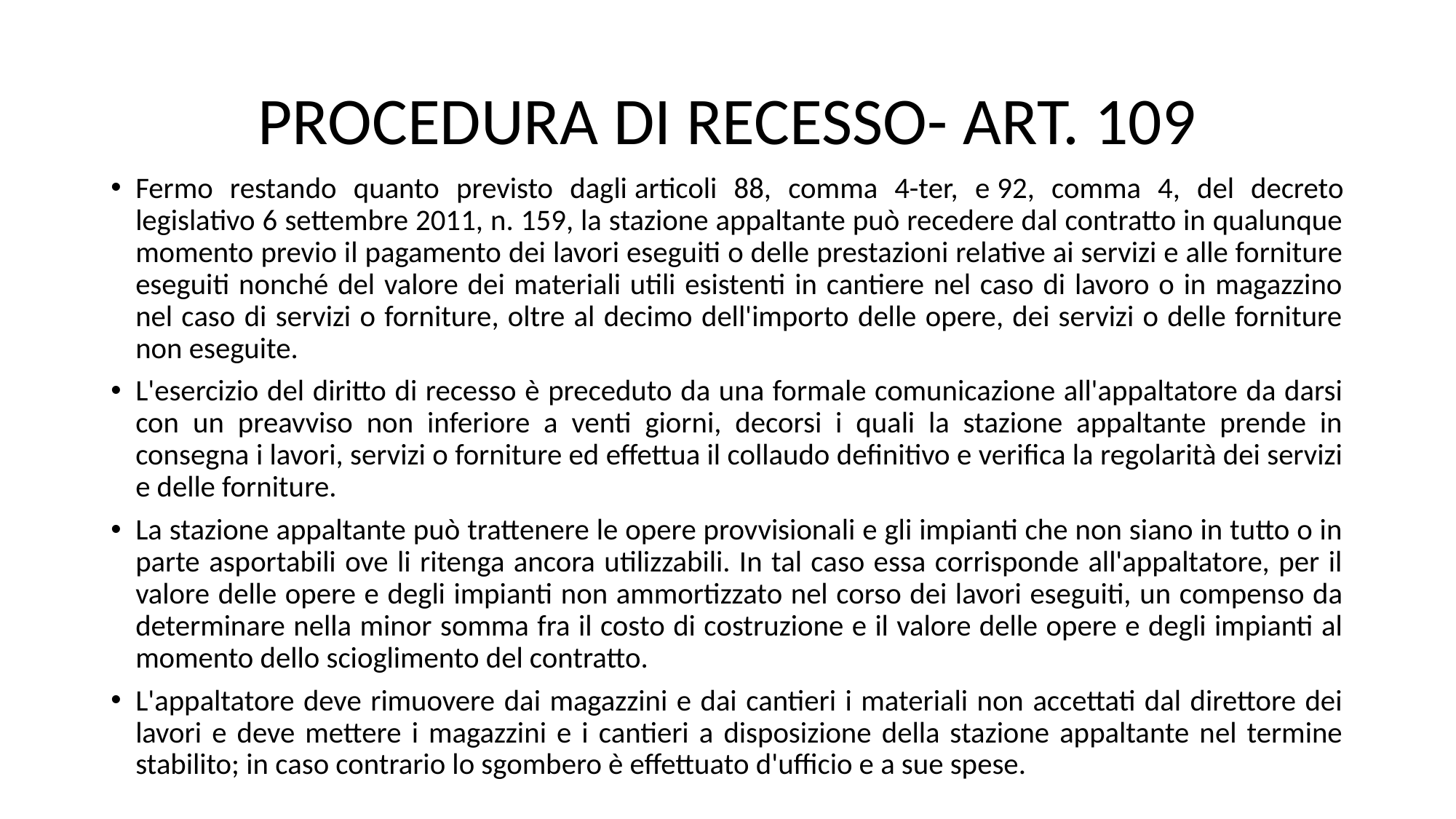

# PROCEDURA DI RECESSO- ART. 109
Fermo restando quanto previsto dagli articoli 88, comma 4-ter, e 92, comma 4, del decreto legislativo 6 settembre 2011, n. 159, la stazione appaltante può recedere dal contratto in qualunque momento previo il pagamento dei lavori eseguiti o delle prestazioni relative ai servizi e alle forniture eseguiti nonché del valore dei materiali utili esistenti in cantiere nel caso di lavoro o in magazzino nel caso di servizi o forniture, oltre al decimo dell'importo delle opere, dei servizi o delle forniture non eseguite.
L'esercizio del diritto di recesso è preceduto da una formale comunicazione all'appaltatore da darsi con un preavviso non inferiore a venti giorni, decorsi i quali la stazione appaltante prende in consegna i lavori, servizi o forniture ed effettua il collaudo definitivo e verifica la regolarità dei servizi e delle forniture.
La stazione appaltante può trattenere le opere provvisionali e gli impianti che non siano in tutto o in parte asportabili ove li ritenga ancora utilizzabili. In tal caso essa corrisponde all'appaltatore, per il valore delle opere e degli impianti non ammortizzato nel corso dei lavori eseguiti, un compenso da determinare nella minor somma fra il costo di costruzione e il valore delle opere e degli impianti al momento dello scioglimento del contratto.
L'appaltatore deve rimuovere dai magazzini e dai cantieri i materiali non accettati dal direttore dei lavori e deve mettere i magazzini e i cantieri a disposizione della stazione appaltante nel termine stabilito; in caso contrario lo sgombero è effettuato d'ufficio e a sue spese.